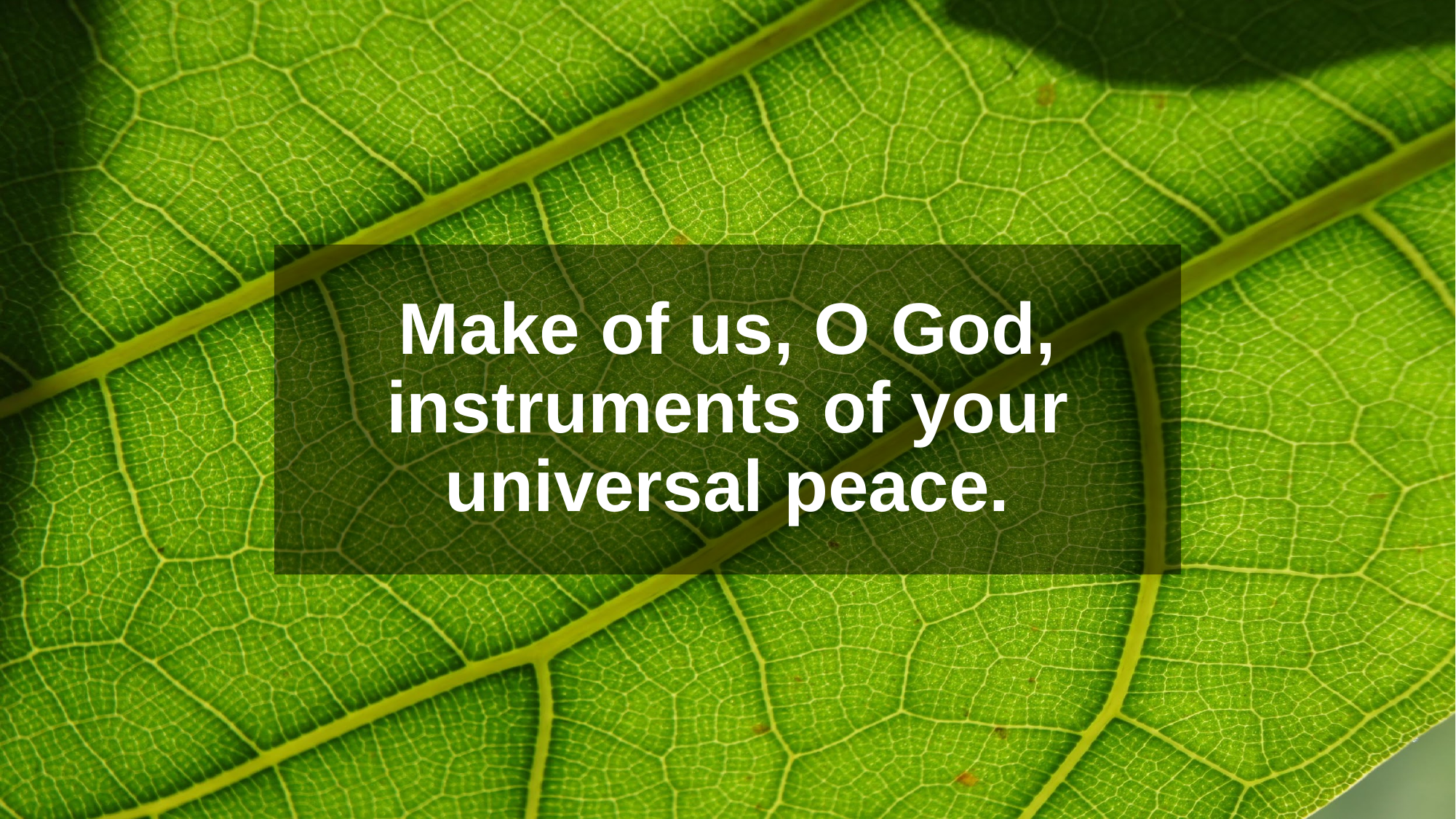

# Make of us, O God, instruments of your universal peace.